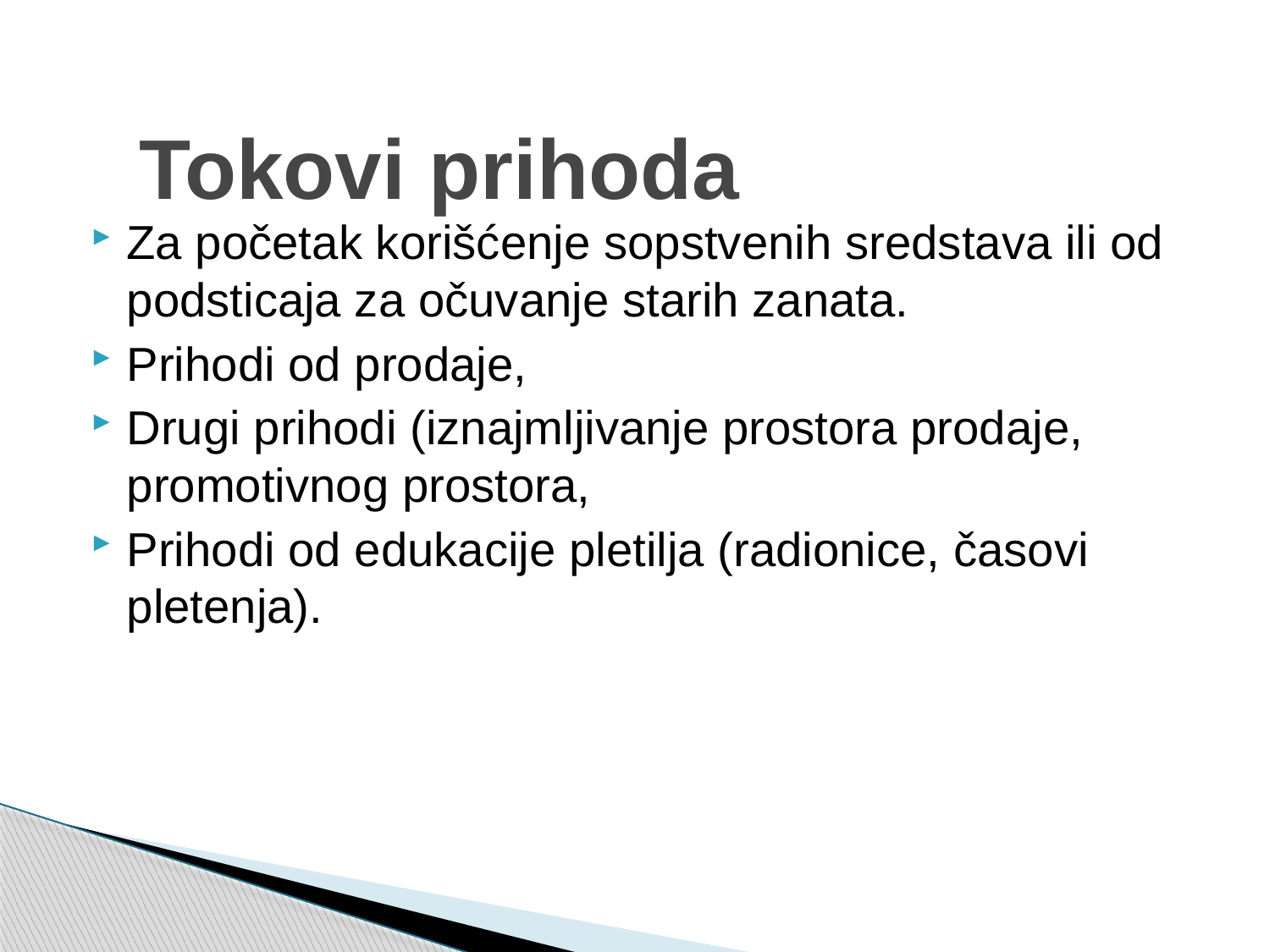

# Tokovi prihoda
Za početak korišćenje sopstvenih sredstava ili od podsticaja za očuvanje starih zanata.
Prihodi od prodaje,
Drugi prihodi (iznajmljivanje prostora prodaje, promotivnog prostora,
Prihodi od edukacije pletilja (radionice, časovi pletenja).